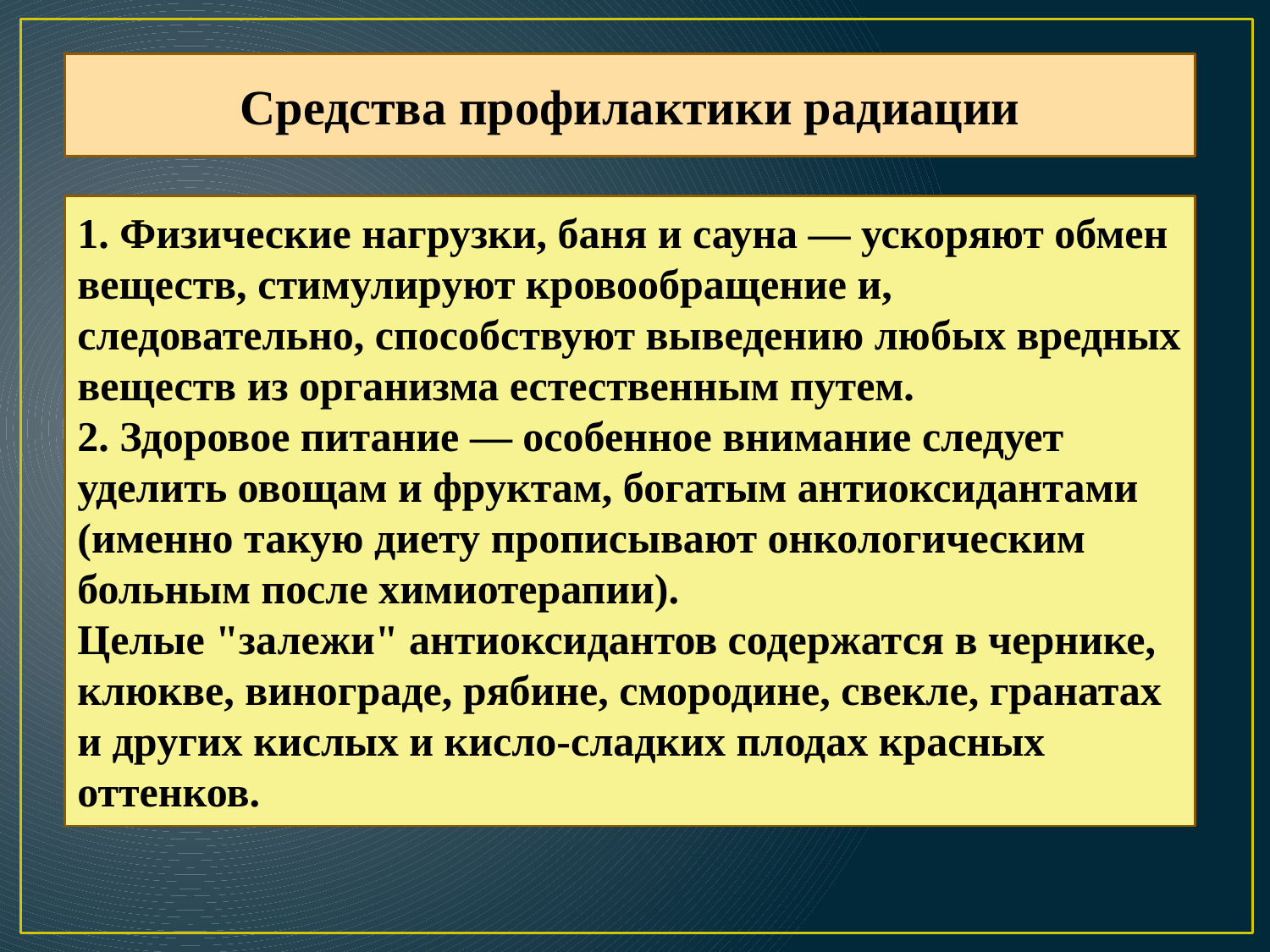

Средства профилактики радиации
1. Физические нагрузки, баня и сауна — ускоряют обмен веществ, стимулируют кровообращение и, следовательно, способствуют выведению любых вредных веществ из организма естественным путем.
2. Здоровое питание — особенное внимание следует уделить овощам и фруктам, богатым антиоксидантами (именно такую диету прописывают онкологическим больным после химиотерапии).
Целые "залежи" антиоксидантов содержатся в чернике, клюкве, винограде, рябине, смородине, свекле, гранатах и других кислых и кисло-сладких плодах красных оттенков.